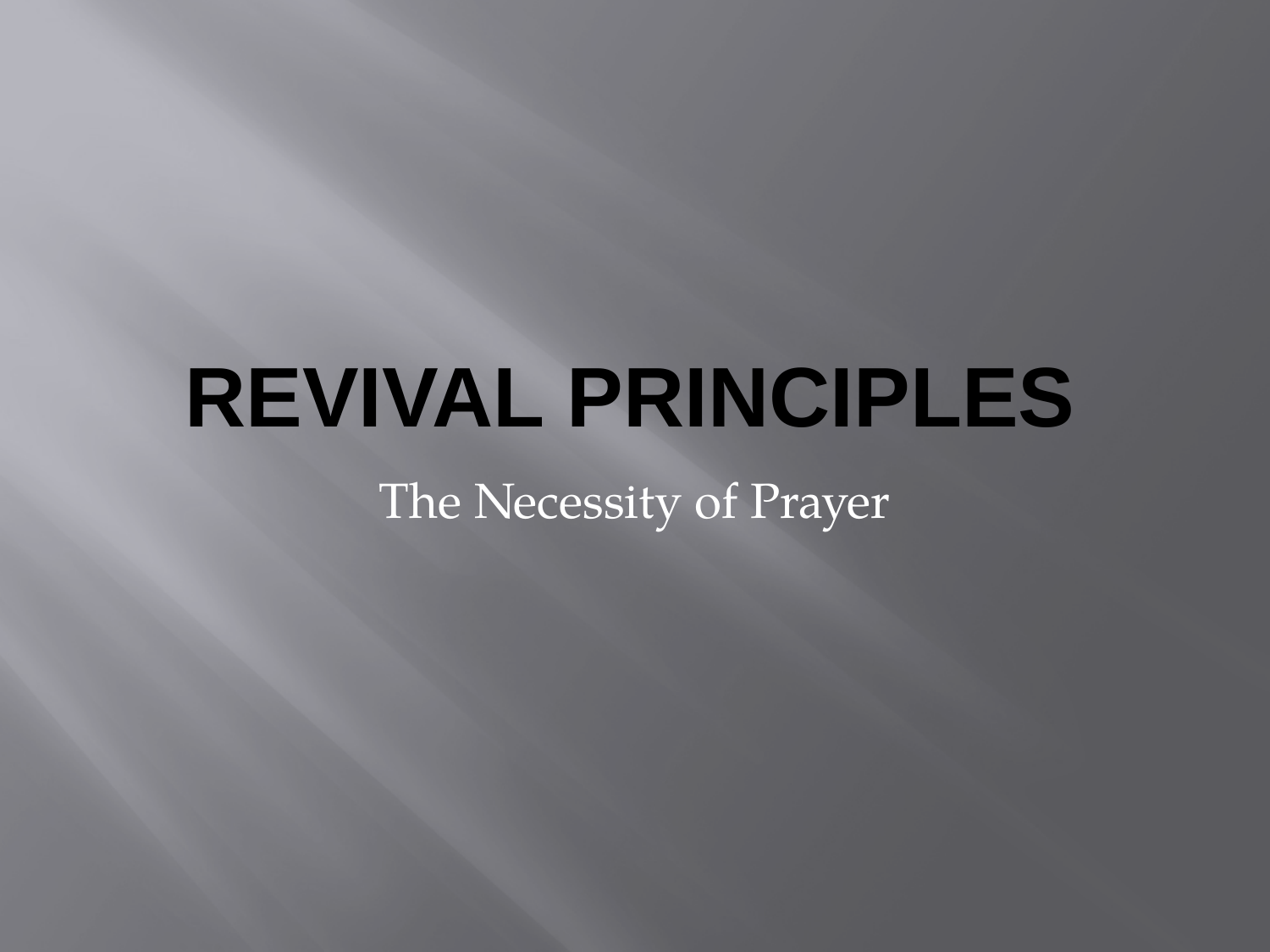

# Revival Principles
The Necessity of Prayer